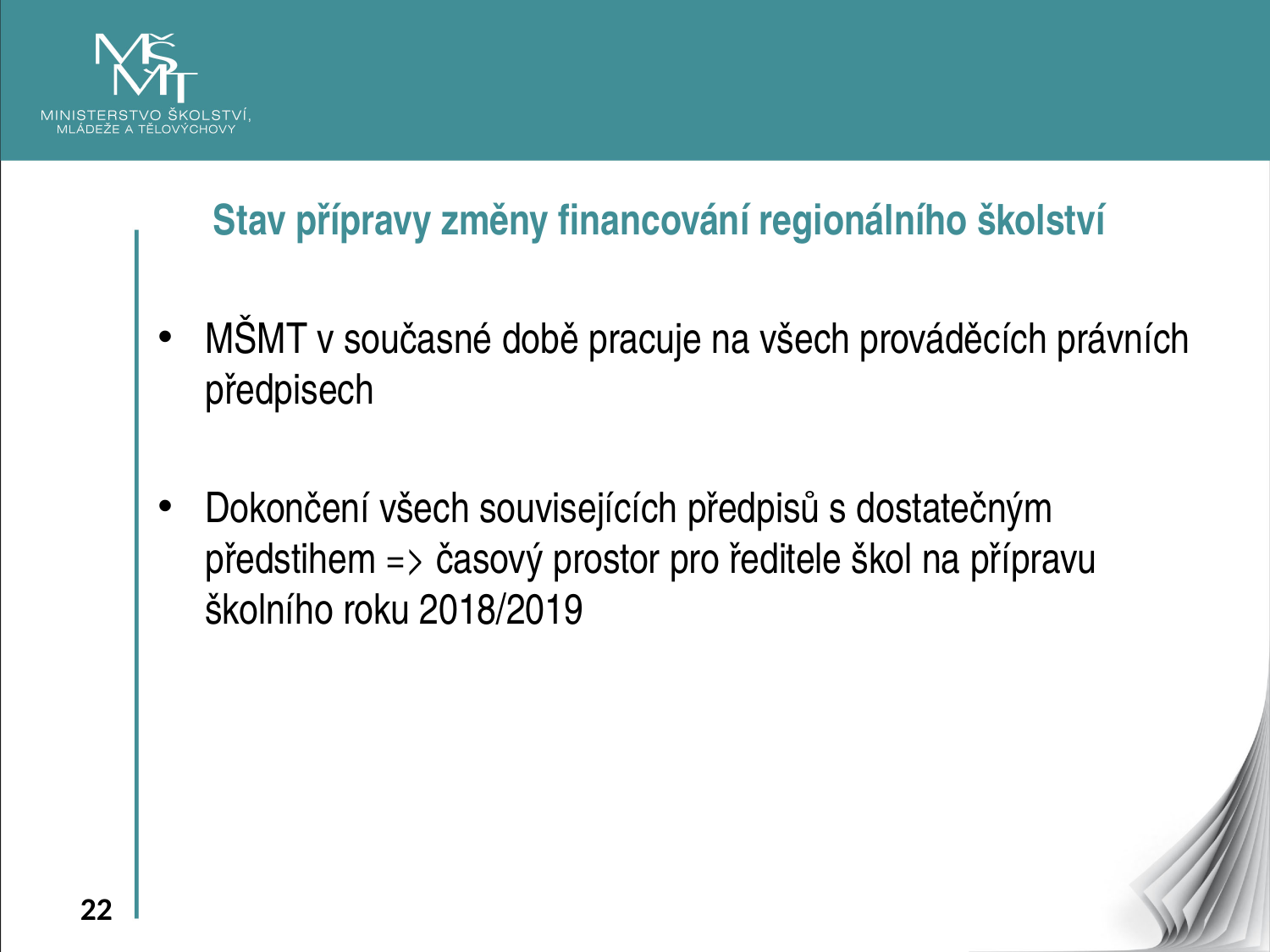

Stav přípravy změny financování regionálního školství

MŠMT v současné době pracuje na všech prováděcích právních předpisech

Dokončení všech souvisejících předpisů s dostatečným předstihem => časový prostor pro ředitele škol na přípravu školního roku 2018/2019